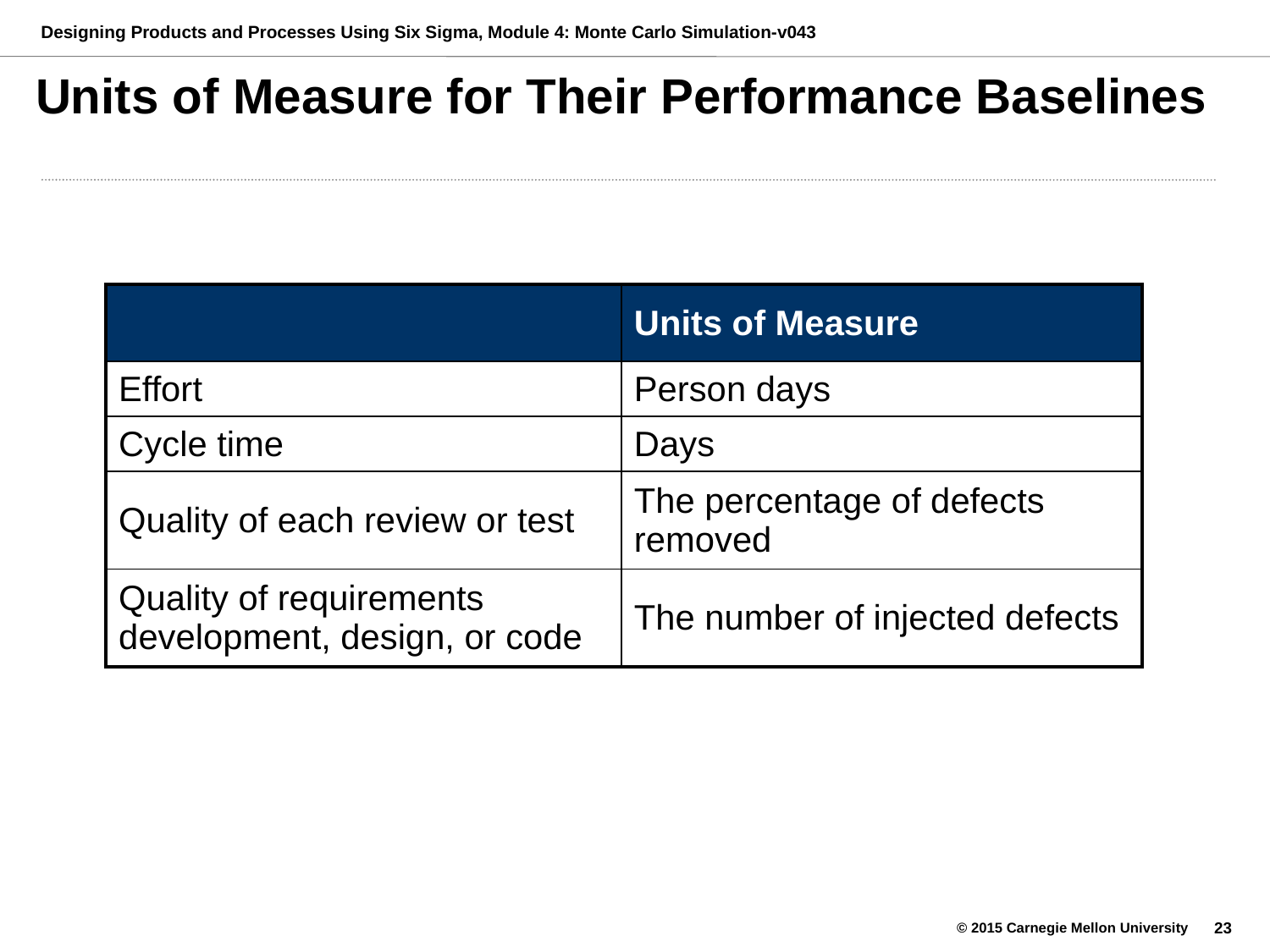

# Units of Measure for Their Performance Baselines
|  | Units of Measure |
| --- | --- |
| Effort | Person days |
| Cycle time | Days |
| Quality of each review or test | The percentage of defects removed |
| Quality of requirements development, design, or code | The number of injected defects |